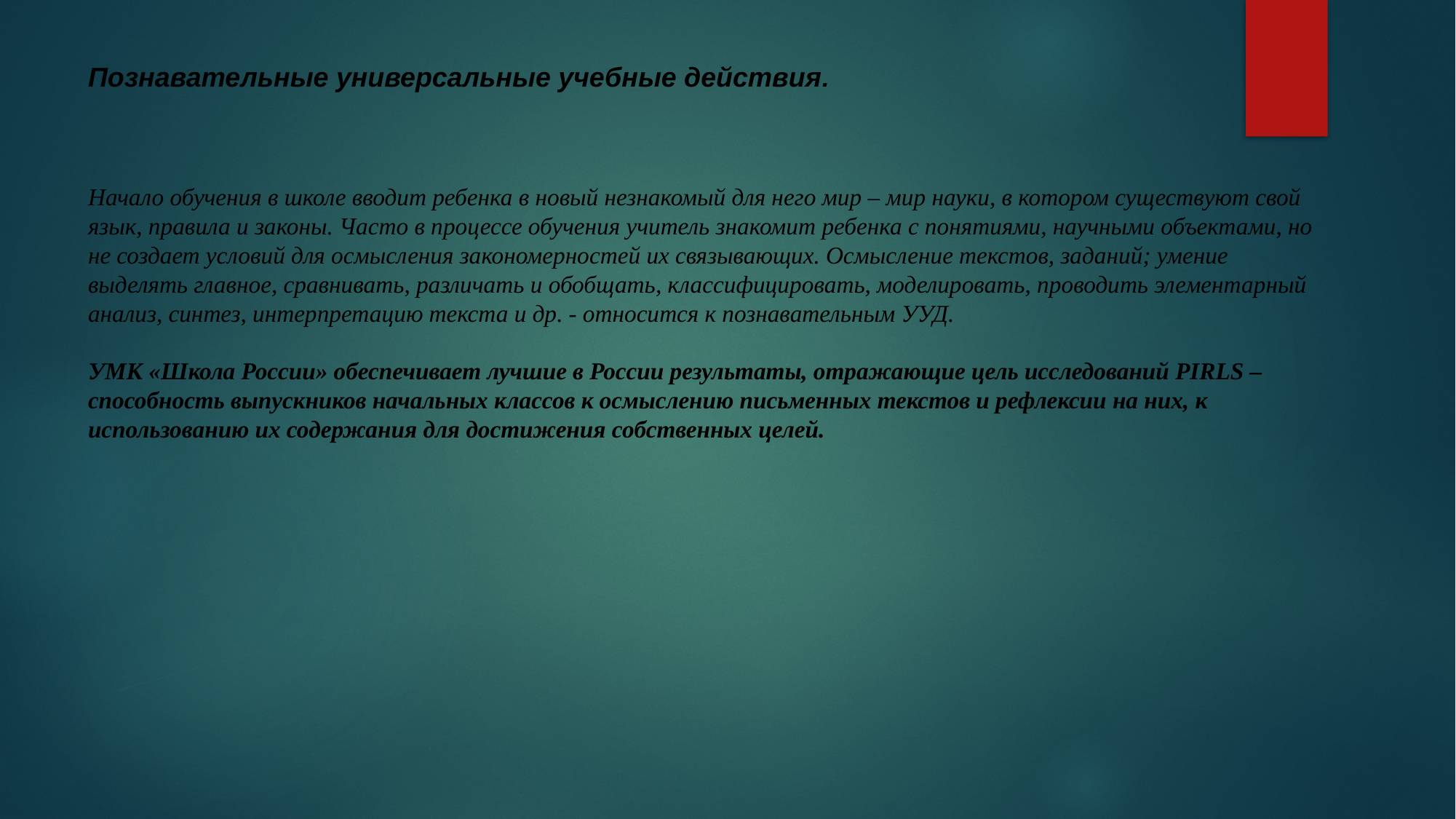

# Познавательные универсальные учебные действия. Начало обучения в школе вводит ребенка в новый незнакомый для него мир – мир науки, в котором существуют свой язык, правила и законы. Часто в процессе обучения учитель знакомит ребенка с понятиями, научными объектами, но не создает условий для осмысления закономерностей их связывающих. Осмысление текстов, заданий; умение выделять главное, сравнивать, различать и обобщать, классифицировать, моделировать, проводить элементарный анализ, синтез, интерпретацию текста и др. ‐ относится к познавательным УУД. УМК «Школа России» обеспечивает лучшие в России результаты, отражающие цель исследований PIRLS – способность выпускников начальных классов к осмыслению письменных текстов и рефлексии на них, к использованию их содержания для достижения собственных целей.